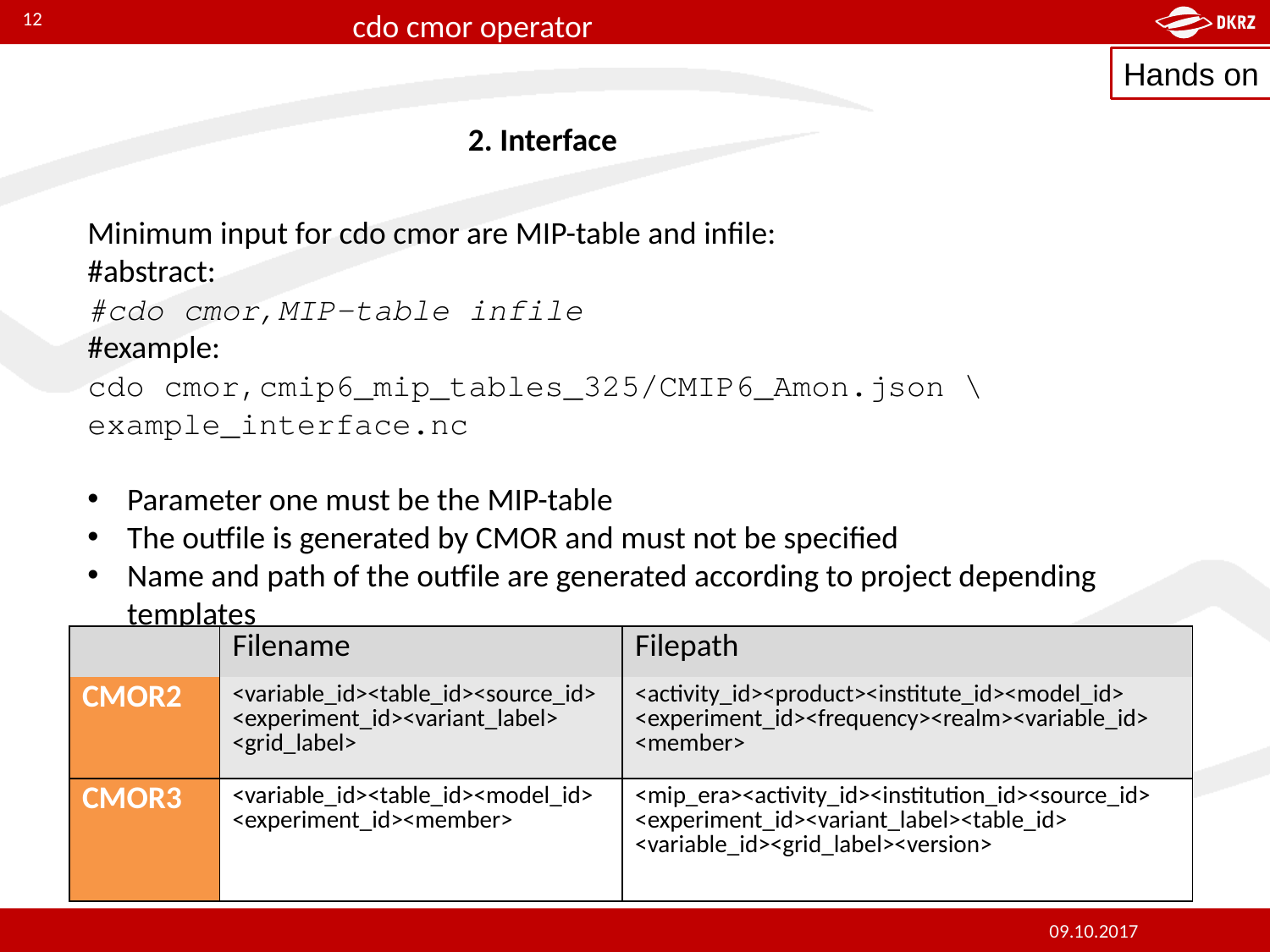

12
2. Interface

Minimum input for cdo cmor are MIP-table and infile:
#abstract:
#cdo cmor,MIP-table infile
#example:
cdo cmor,cmip6_mip_tables_325/CMIP6_Amon.json \
example_interface.nc

Parameter one must be the MIP-table
The outfile is generated by CMOR and must not be specified
Name and path of the outfile are generated according to project depending templates
|  | Filename | Filepath |
| --- | --- | --- |
| CMOR2 | <variable\_id><table\_id><source\_id> <experiment\_id><variant\_label> <grid\_label> | <activity\_id><product><institute\_id><model\_id> <experiment\_id><frequency><realm><variable\_id> <member> |
| CMOR3 | <variable\_id><table\_id><model\_id> <experiment\_id><member> | <mip\_era><activity\_id><institution\_id><source\_id> <experiment\_id><variant\_label><table\_id> <variable\_id><grid\_label><version> |
09.10.2017